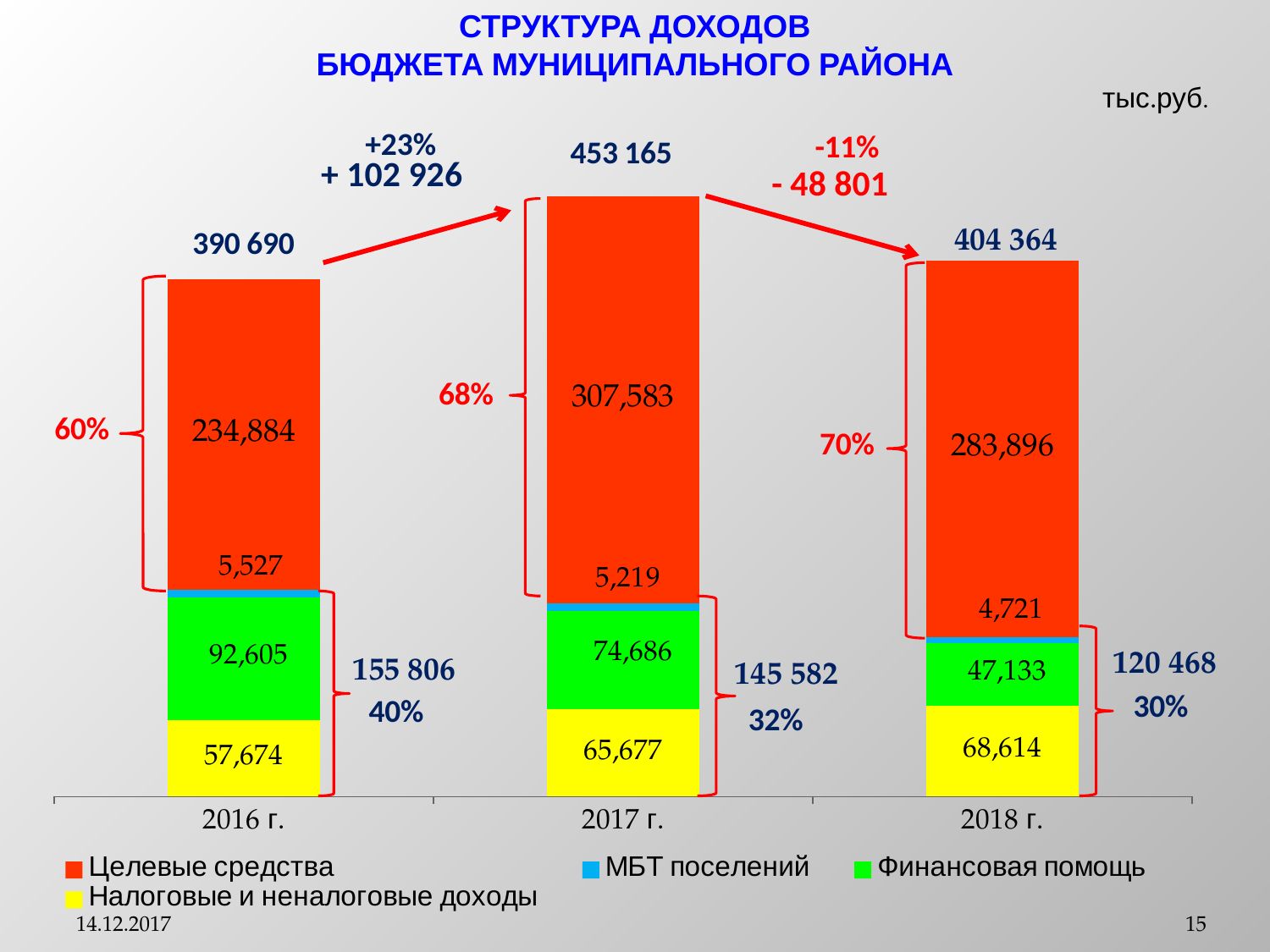

СТРУКТУРА ДОХОДОВ
БЮДЖЕТА МУНИЦИПАЛЬНОГО РАЙОНА
тыс.руб.
+23%

### Chart

| Category | Налоговые и неналоговые доходы | Финансовая помощь | МБТ поселений | Целевые средства |
|---|---|---|---|---|
| 2016 г. | 57674.0 | 92605.0 | 5527.0 | 234884.0 |
| 2017 г. | 65677.0 | 74686.0 | 5219.0 | 307583.0 |
| 2018 г. | 68614.0 | 47133.0 | 4721.0 | 283896.0 |
+ 102 926
- 48 801

145 582
14.12.2017
15